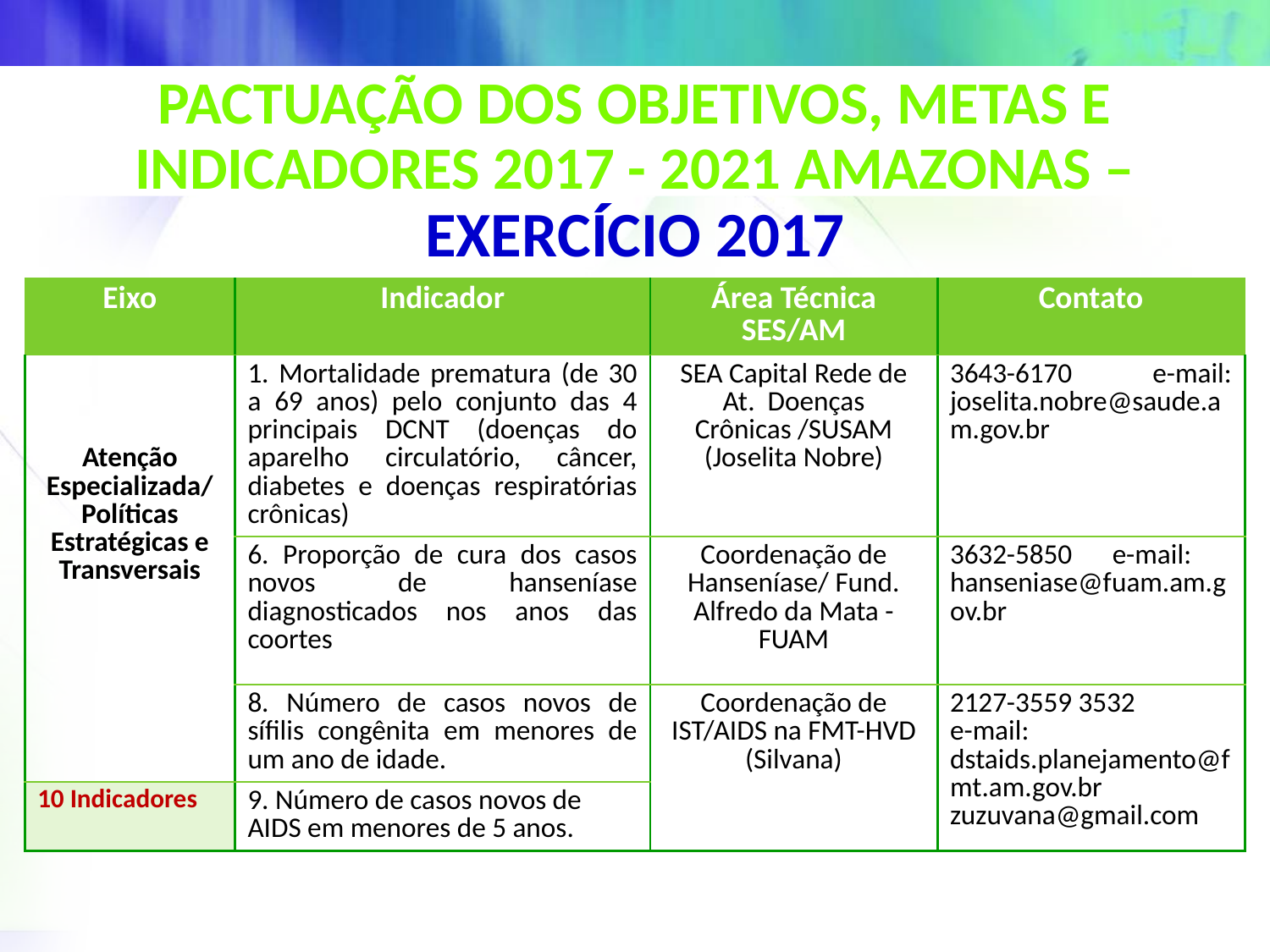

Pactuação dos Objetivos, Metas e Indicadores 2017 - 2021 amazonas – exercício 2017
| Eixo | Indicador | Área Técnica SES/AM | Contato |
| --- | --- | --- | --- |
| Atenção Especializada/ Políticas Estratégicas e Transversais | 1. Mortalidade prematura (de 30 a 69 anos) pelo conjunto das 4 principais DCNT (doenças do aparelho circulatório, câncer, diabetes e doenças respiratórias crônicas) | SEA Capital Rede de At. Doenças Crônicas /SUSAM (Joselita Nobre) | 3643-6170 e-mail: joselita.nobre@saude.am.gov.br |
|  | 6. Proporção de cura dos casos novos de hanseníase diagnosticados nos anos das coortes | Coordenação de Hanseníase/ Fund. Alfredo da Mata - FUAM | 3632-5850 e-mail: hanseniase@fuam.am.gov.br |
|  | 8. Número de casos novos de sífilis congênita em menores de um ano de idade. | Coordenação de IST/AIDS na FMT-HVD (Silvana) | 2127-3559 3532 e-mail: dstaids.planejamento@fmt.am.gov.br zuzuvana@gmail.com |
| 10 Indicadores | 9. Número de casos novos de AIDS em menores de 5 anos. |  |  |